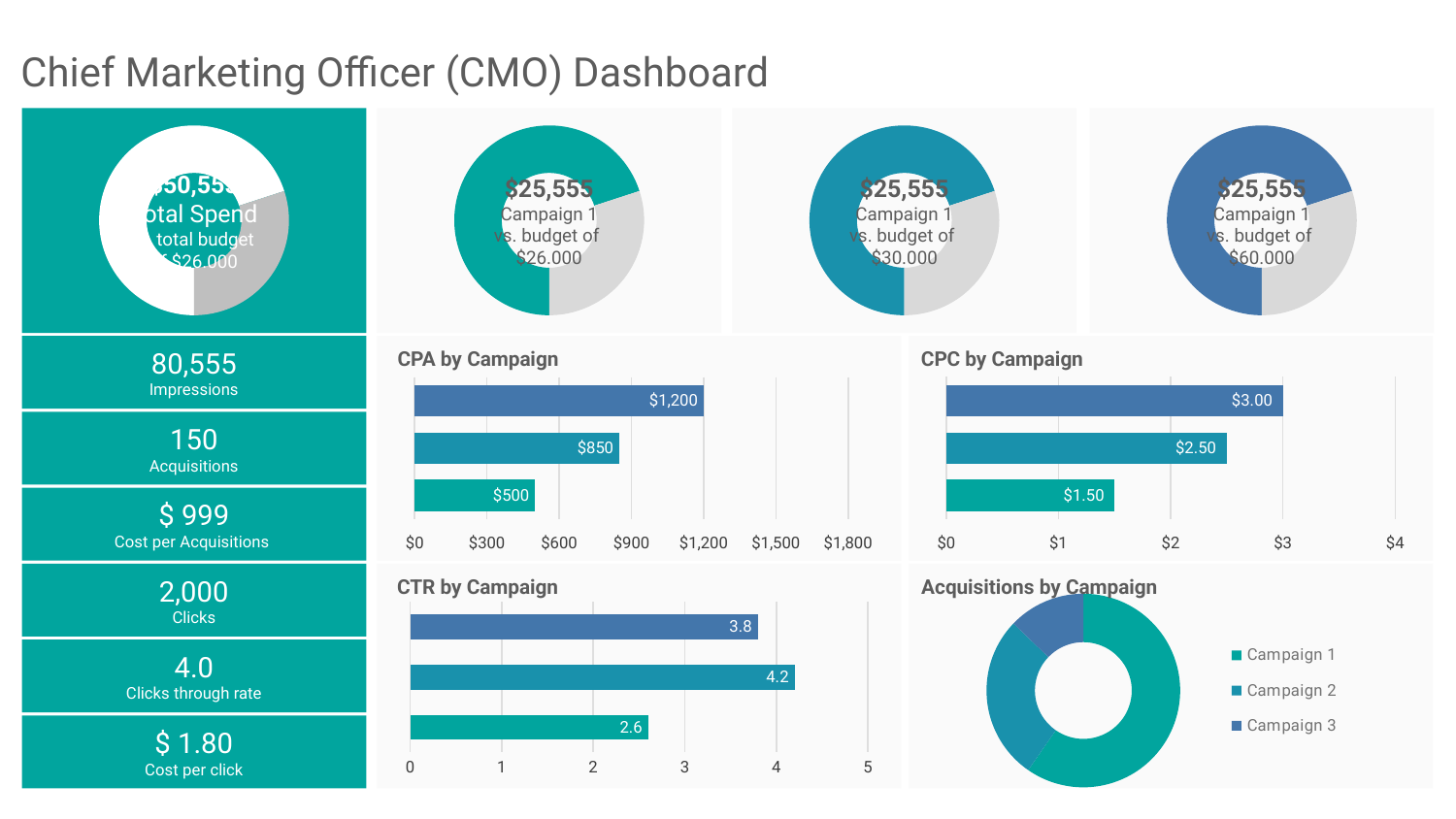

# Chief Marketing Officer (CMO) Dashboard

### Chart

| Category | Sales |
|---|---|
| 1st Qtr | 70.0 |
| 2nd Qtr | 30.0 |

### Chart

| Category | Sales |
|---|---|
| 1st Qtr | 70.0 |
| 2nd Qtr | 30.0 |

### Chart

| Category | Sales |
|---|---|
| 1st Qtr | 70.0 |
| 2nd Qtr | 30.0 |

### Chart

| Category | Sales |
|---|---|
| 1st Qtr | 70.0 |
| 2nd Qtr | 30.0 |
$50,555
Total Spend
vs. total budget
of $26.000
$25,555
Campaign 1
vs. budget of
$26.000
$25,555
Campaign 1
vs. budget of
$30.000
$25,555
Campaign 1
vs. budget of
$60.000
80,555
Impressions

CPA by Campaign
CPC by Campaign

### Chart

| Category | Column1 |
|---|---|
| Campaign 1 | 1.5 |
| Campaign 2 | 2.5 |
| Campaign 3 | 3.0 |

### Chart

| Category | Column1 |
|---|---|
| Campaign 1 | 500.0 |
| Campaign 2 | 850.0 |
| Campaign 3 | 1200.0 |
150
Acquisitions
$ 999
Cost per Acquisitions

2,000
Clicks
CTR by Campaign
Acquisitions by Campaign

### Chart

| Category | Acquisitions by Campaign |
|---|---|
| Campaign 1 | 65.0 |
| Campaign 2 | 30.0 |
| Campaign 3 | 14.0 |

### Chart

| Category | Column1 |
|---|---|
| Campaign 1 | 2.6 |
| Campaign 2 | 4.2 |
| Campaign 3 | 3.8 |
4.0
Clicks through rate
$ 1.80
Cost per click